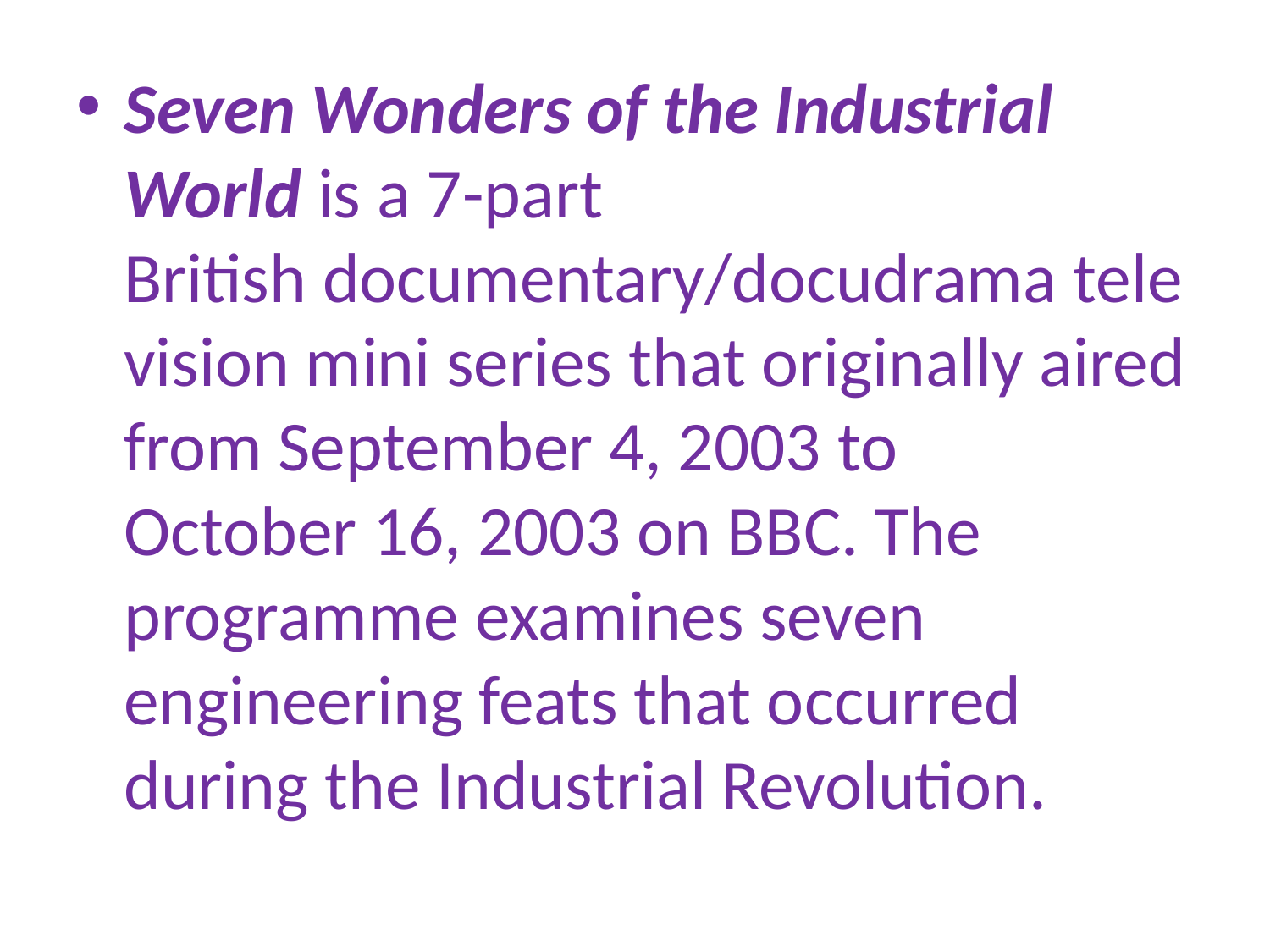

Seven Wonders of the Industrial World is a 7-part British documentary/docudrama television mini series that originally aired from September 4, 2003 to October 16, 2003 on BBC. The programme examines seven engineering feats that occurred during the Industrial Revolution.